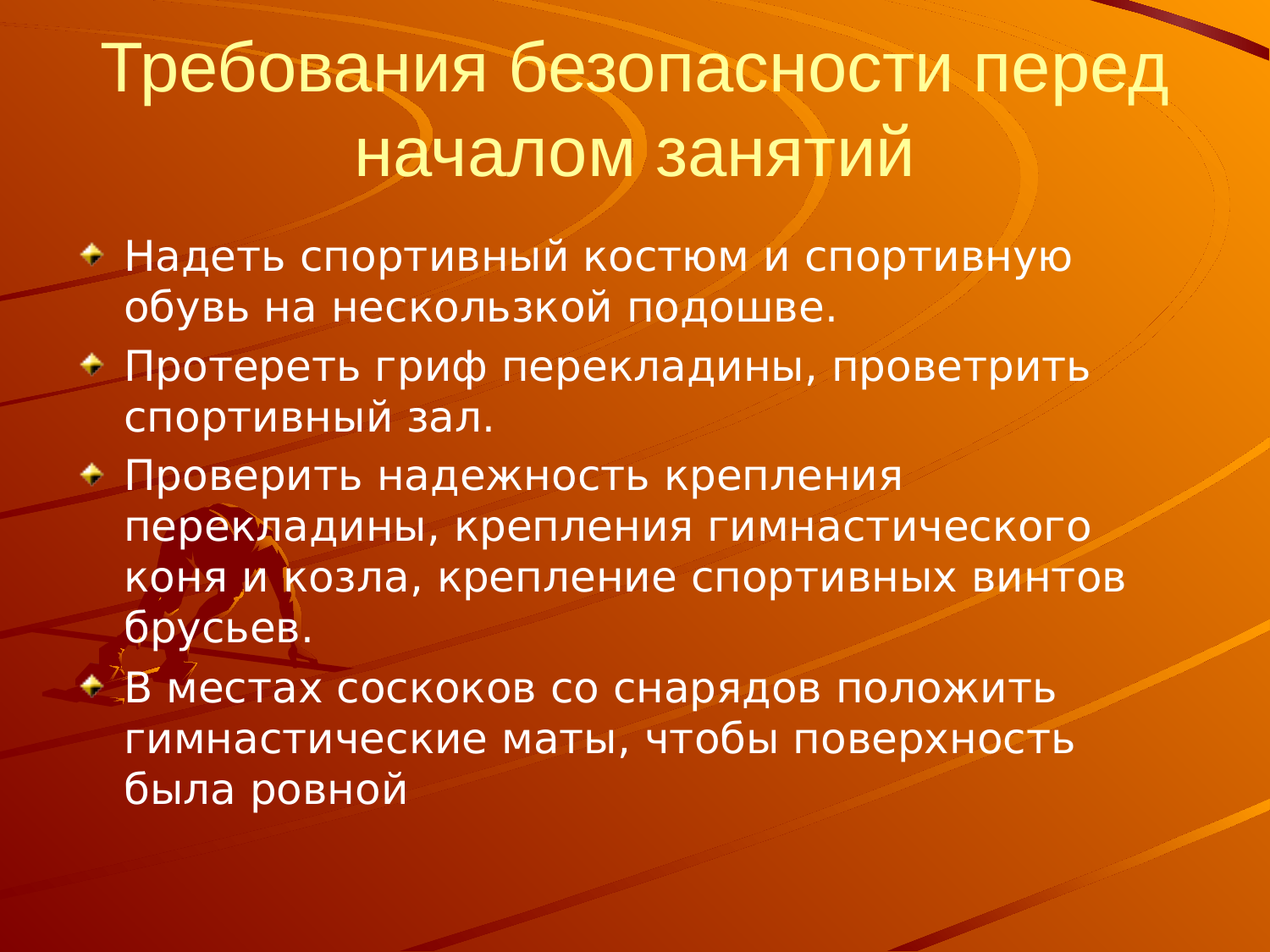

# Требования безопасности перед началом занятий
Надеть спортивный костюм и спортивную обувь на нескользкой подошве.
Протереть гриф перекладины, проветрить спортивный зал.
Проверить надежность крепления перекладины, крепления гимнастического коня и козла, крепление спортивных винтов брусьев.
В местах соскоков со снарядов положить гимнастические маты, чтобы поверхность была ровной